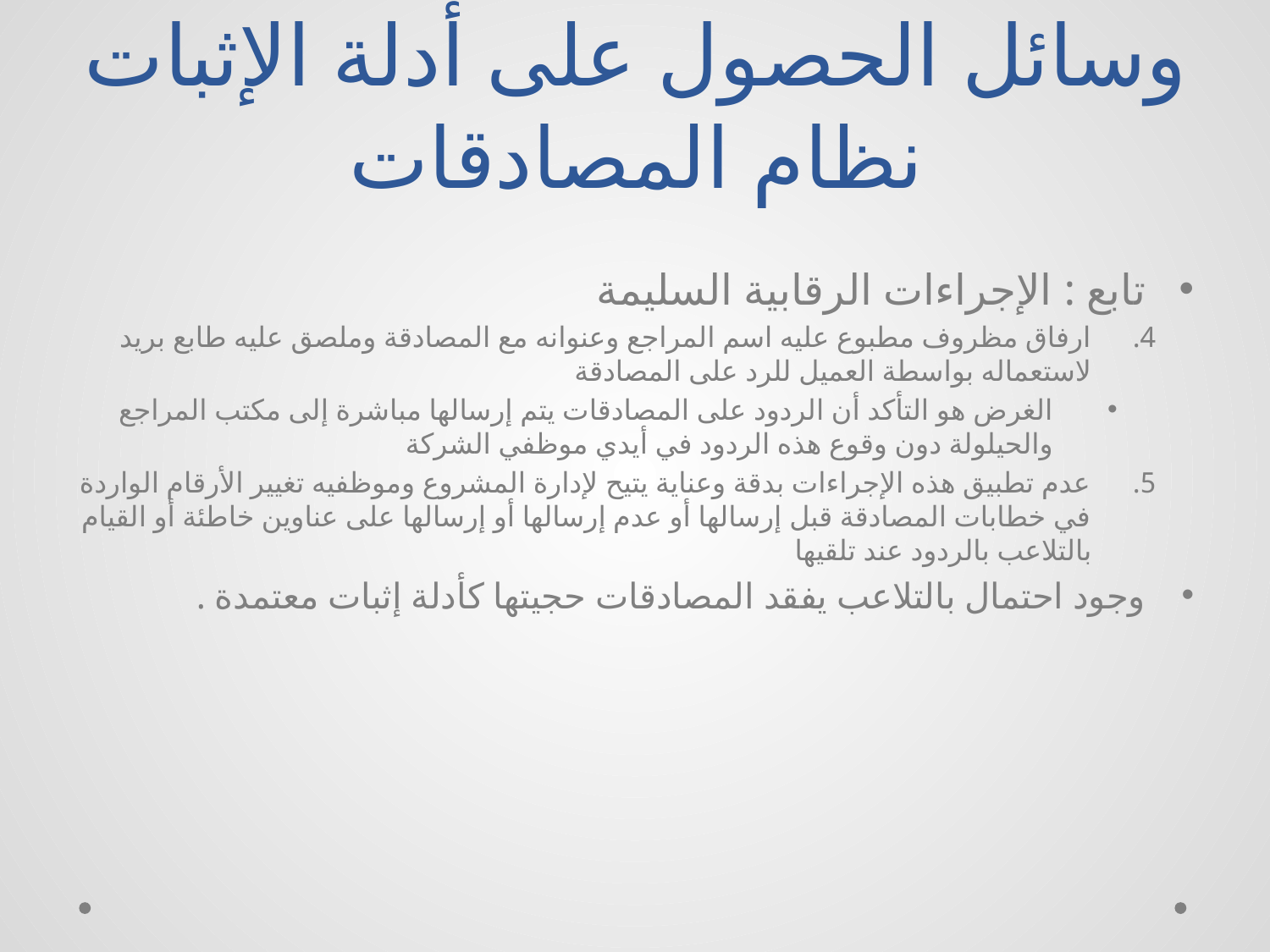

# وسائل الحصول على أدلة الإثبات نظام المصادقات
تابع : الإجراءات الرقابية السليمة
ارفاق مظروف مطبوع عليه اسم المراجع وعنوانه مع المصادقة وملصق عليه طابع بريد لاستعماله بواسطة العميل للرد على المصادقة
الغرض هو التأكد أن الردود على المصادقات يتم إرسالها مباشرة إلى مكتب المراجع والحيلولة دون وقوع هذه الردود في أيدي موظفي الشركة
عدم تطبيق هذه الإجراءات بدقة وعناية يتيح لإدارة المشروع وموظفيه تغيير الأرقام الواردة في خطابات المصادقة قبل إرسالها أو عدم إرسالها أو إرسالها على عناوين خاطئة أو القيام بالتلاعب بالردود عند تلقيها
وجود احتمال بالتلاعب يفقد المصادقات حجيتها كأدلة إثبات معتمدة .